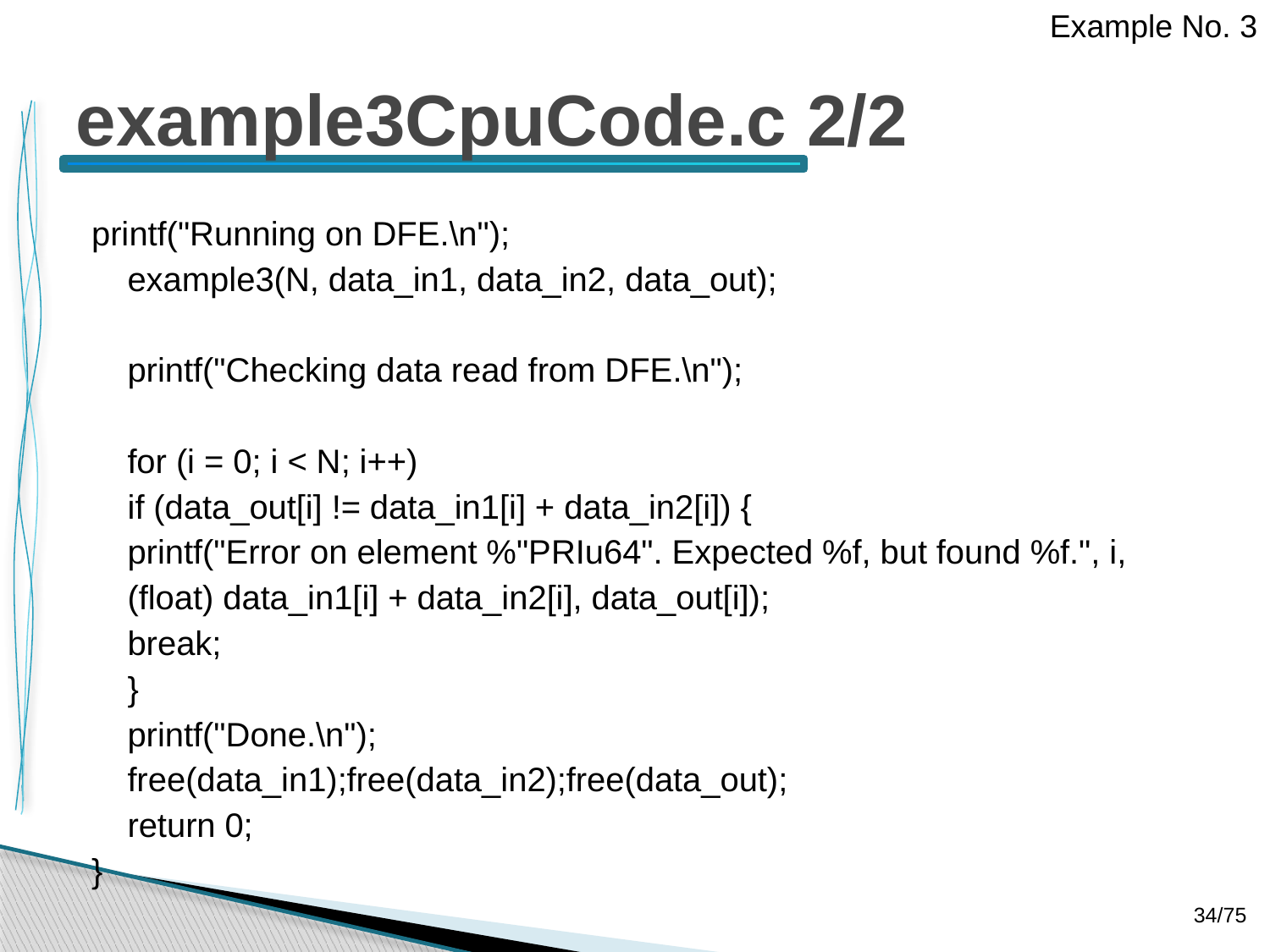

Example No. 3
# example3CpuCode.c 2/2
printf("Running on DFE.\n");
	example3(N, data_in1, data_in2, data_out);

	printf("Checking data read from DFE.\n");

	for (i = 0; i < N; i++)
		if (data_out[i] != data_in1[i] + data_in2[i]) {
			printf("Error on element %"PRIu64". Expected %f, but found %f.", i,
					(float) data_in1[i] + data_in2[i], data_out[i]);
			break;
		}
	printf("Done.\n");
	free(data_in1);free(data_in2);free(data_out);
	return 0;
}